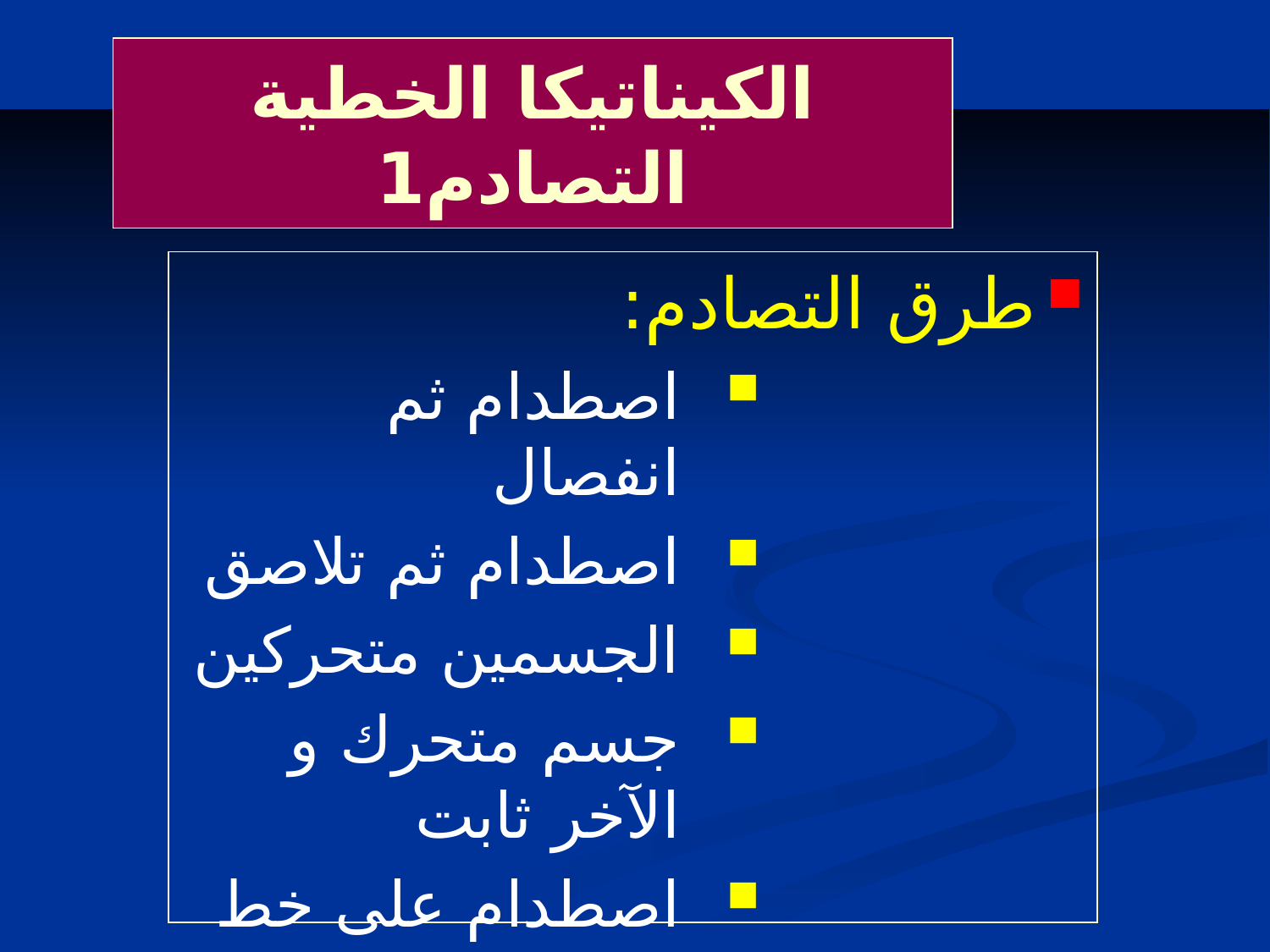

# الكيناتيكا الخطية التصادم1
طرق التصادم:
اصطدام ثم انفصال
اصطدام ثم تلاصق
الجسمين متحركين
جسم متحرك و الآخر ثابت
اصطدام على خط واحد
اصطدام مائل